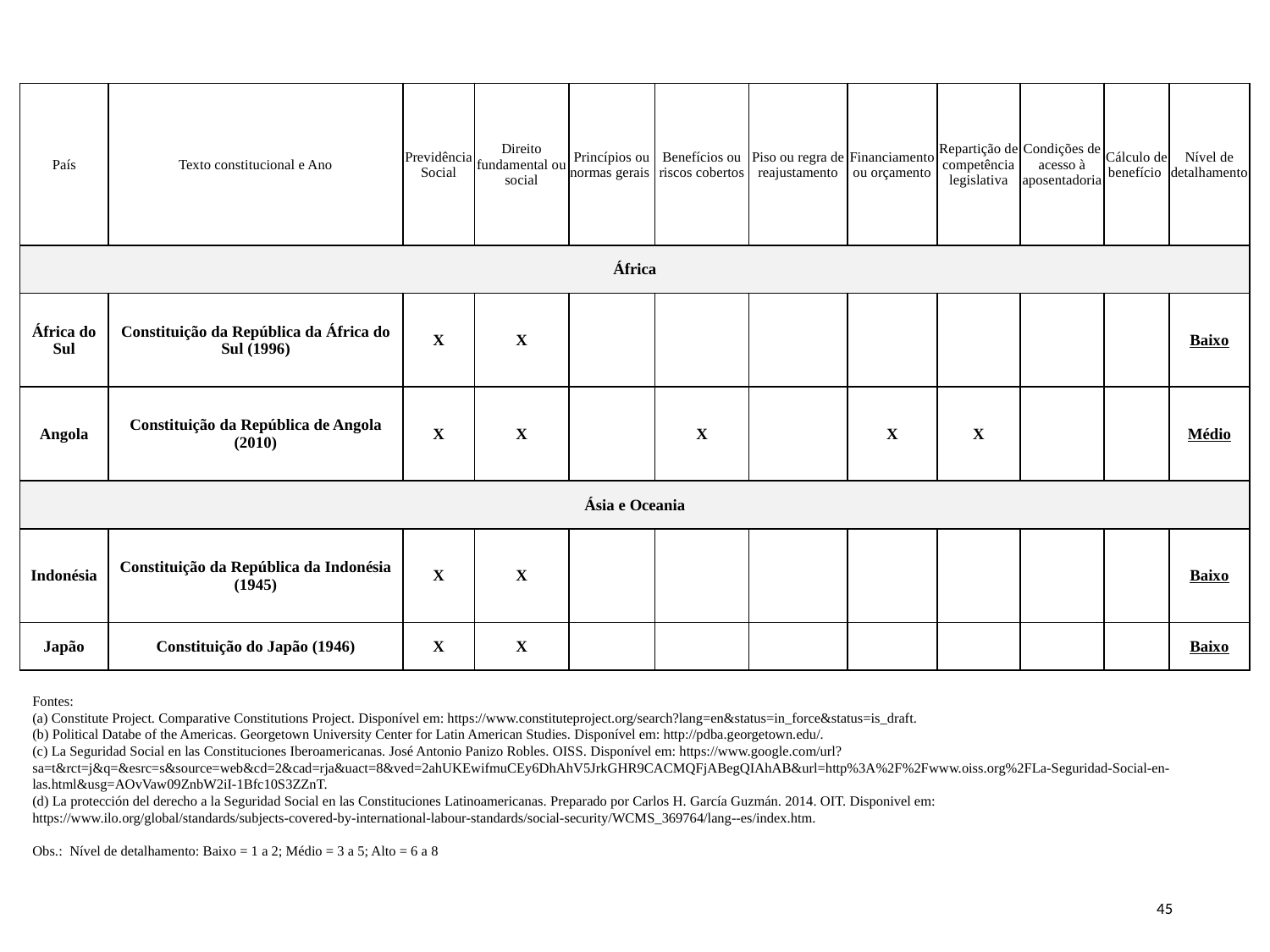

| País | Texto constitucional e Ano | Previdência Social | Direito fundamental ou social | Princípios ou normas gerais | Benefícios ou riscos cobertos | Piso ou regra de reajustamento | Financiamento ou orçamento | Repartição de competência legislativa | Condições de acesso à aposentadoria | Cálculo de benefício | Nível de detalhamento |
| --- | --- | --- | --- | --- | --- | --- | --- | --- | --- | --- | --- |
| África |  |  |  |  |  |  |  |  |  |  |  |
| África do Sul | Constituição da República da África do Sul (1996) | X | X |  |  |  |  |  |  |  | Baixo |
| Angola | Constituição da República de Angola (2010) | X | X |  | X |  | X | X |  |  | Médio |
| Ásia e Oceania |  |  |  |  |  |  |  |  |  |  |  |
| Indonésia | Constituição da República da Indonésia (1945) | X | X |  |  |  |  |  |  |  | Baixo |
| Japão | Constituição do Japão (1946) | X | X |  |  |  |  |  |  |  | Baixo |
Fontes:
(a) Constitute Project. Comparative Constitutions Project. Disponível em: https://www.constituteproject.org/search?lang=en&status=in_force&status=is_draft.
(b) Political Databe of the Americas. Georgetown University Center for Latin American Studies. Disponível em: http://pdba.georgetown.edu/.
(c) La Seguridad Social en las Constituciones Iberoamericanas. José Antonio Panizo Robles. OISS. Disponível em: https://www.google.com/url?sa=t&rct=j&q=&esrc=s&source=web&cd=2&cad=rja&uact=8&ved=2ahUKEwifmuCEy6DhAhV5JrkGHR9CACMQFjABegQIAhAB&url=http%3A%2F%2Fwww.oiss.org%2FLa-Seguridad-Social-en-las.html&usg=AOvVaw09ZnbW2iI-1Bfc10S3ZZnT.
(d) La protección del derecho a la Seguridad Social en las Constituciones Latinoamericanas. Preparado por Carlos H. García Guzmán. 2014. OIT. Disponivel em: https://www.ilo.org/global/standards/subjects-covered-by-international-labour-standards/social-security/WCMS_369764/lang--es/index.htm.

Obs.:  Nível de detalhamento: Baixo = 1 a 2; Médio = 3 a 5; Alto = 6 a 8
45